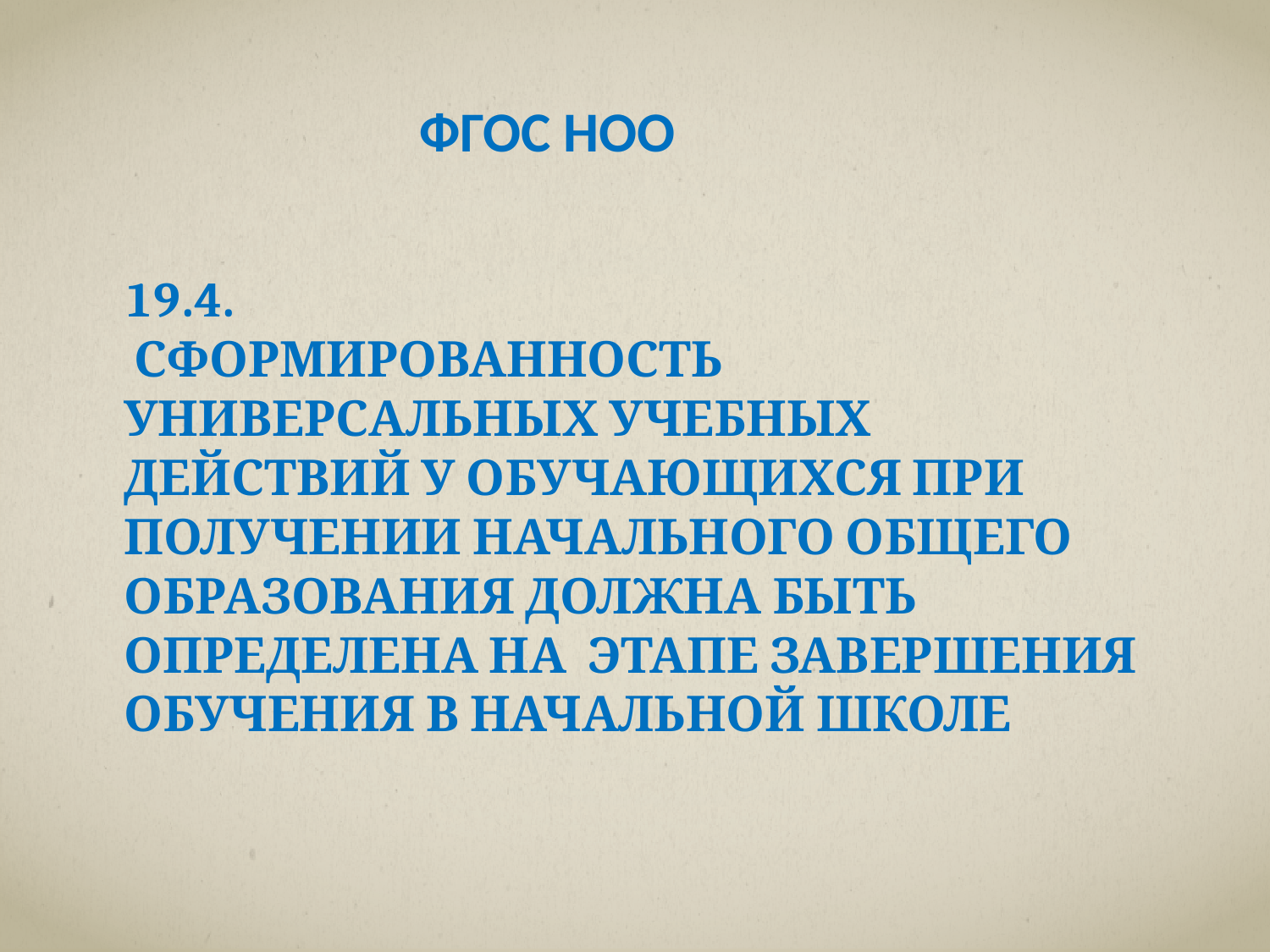

ФГОС НОО
19.4.
 Сформированность универсальных учебных действий у обучающихся при получении начального общего образования должна быть определена на  этапе завершения обучения в начальной школе